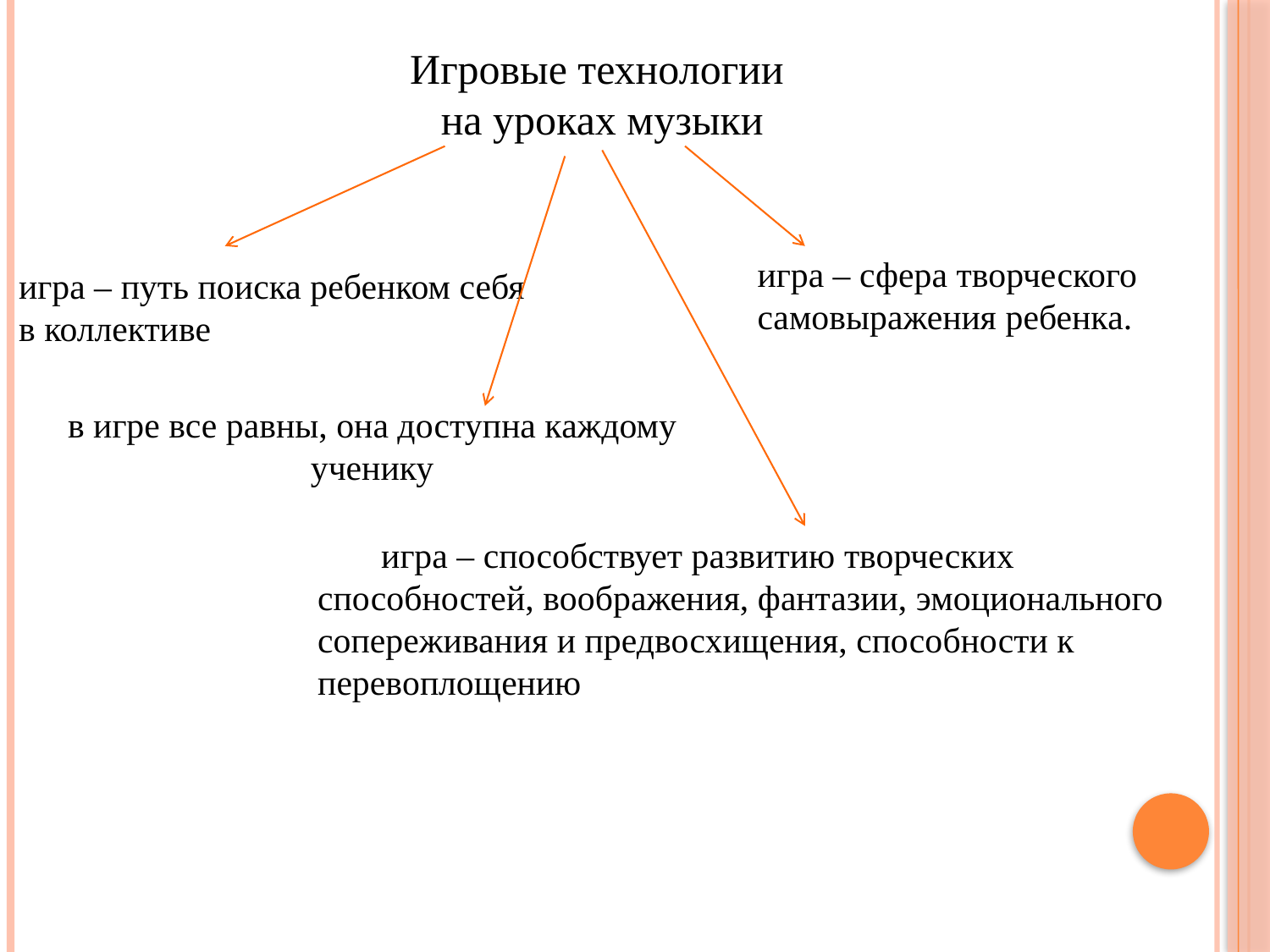

Игровые технологии
на уроках музыки
игра – сфера творческого самовыражения ребенка.
игра – путь поиска ребенком себя в коллективе
в игре все равны, она доступна каждому ученику
игра – способствует развитию творческих способностей, воображения, фантазии, эмоционального сопереживания и предвосхищения, способности к перевоплощению